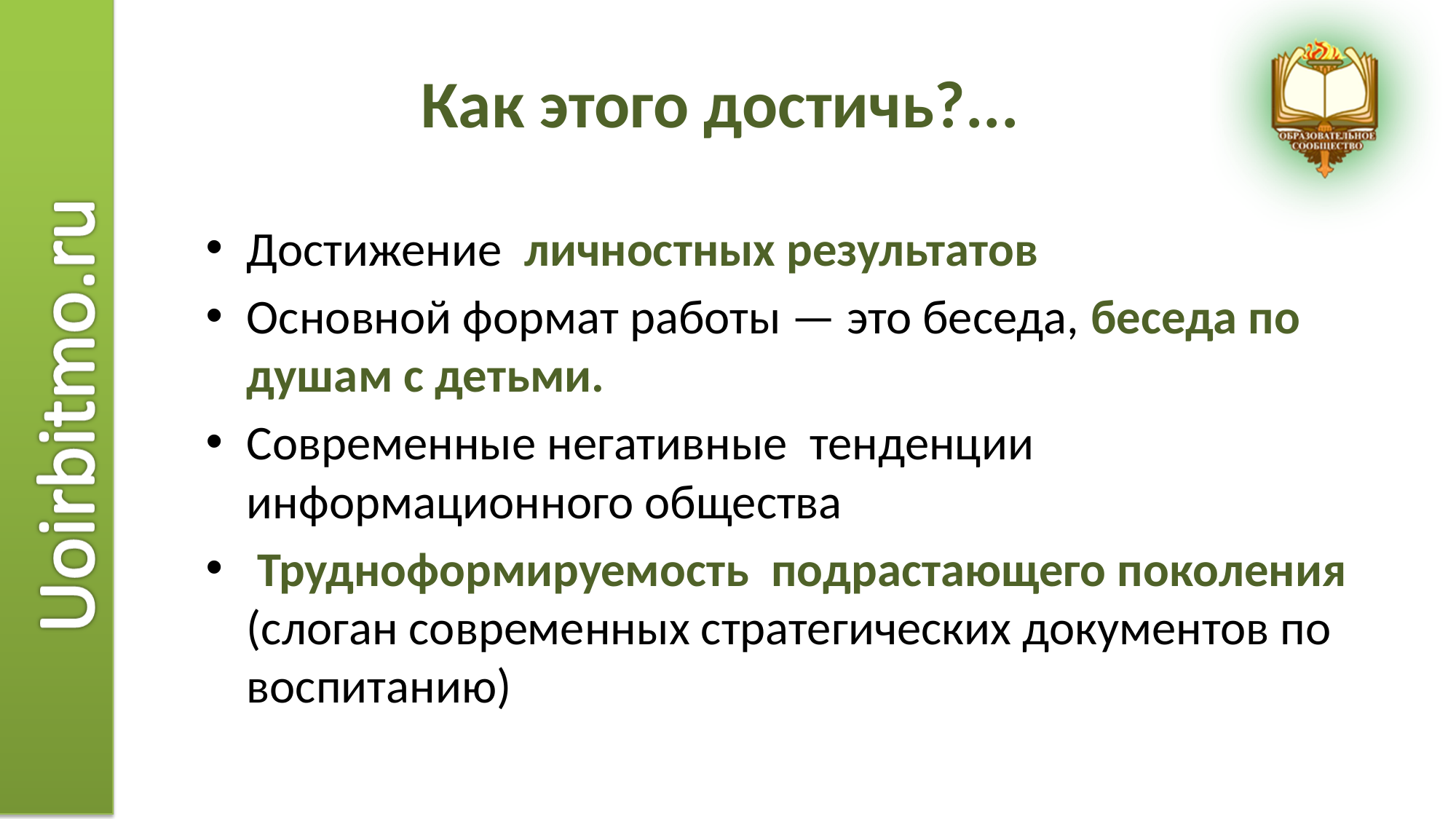

# Как этого достичь?...
Достижение  личностных результатов
Основной формат работы — это беседа, беседа по душам с детьми.
Современные негативные  тенденции информационного общества
 Трудноформируемость  подрастающего поколения (слоган современных стратегических документов по воспитанию)